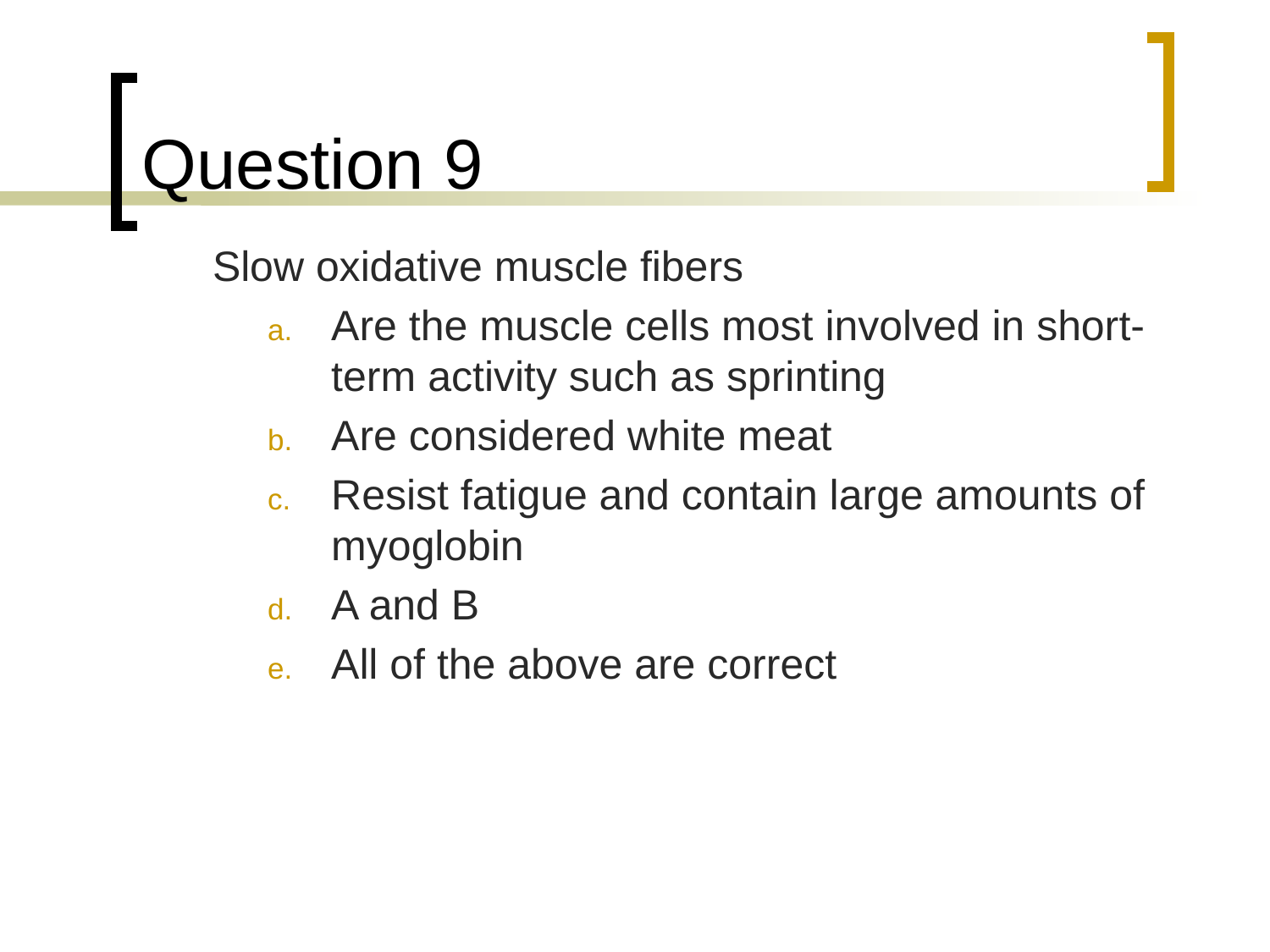

# Question 9
	Slow oxidative muscle fibers
Are the muscle cells most involved in short-term activity such as sprinting
Are considered white meat
Resist fatigue and contain large amounts of myoglobin
A and B
All of the above are correct